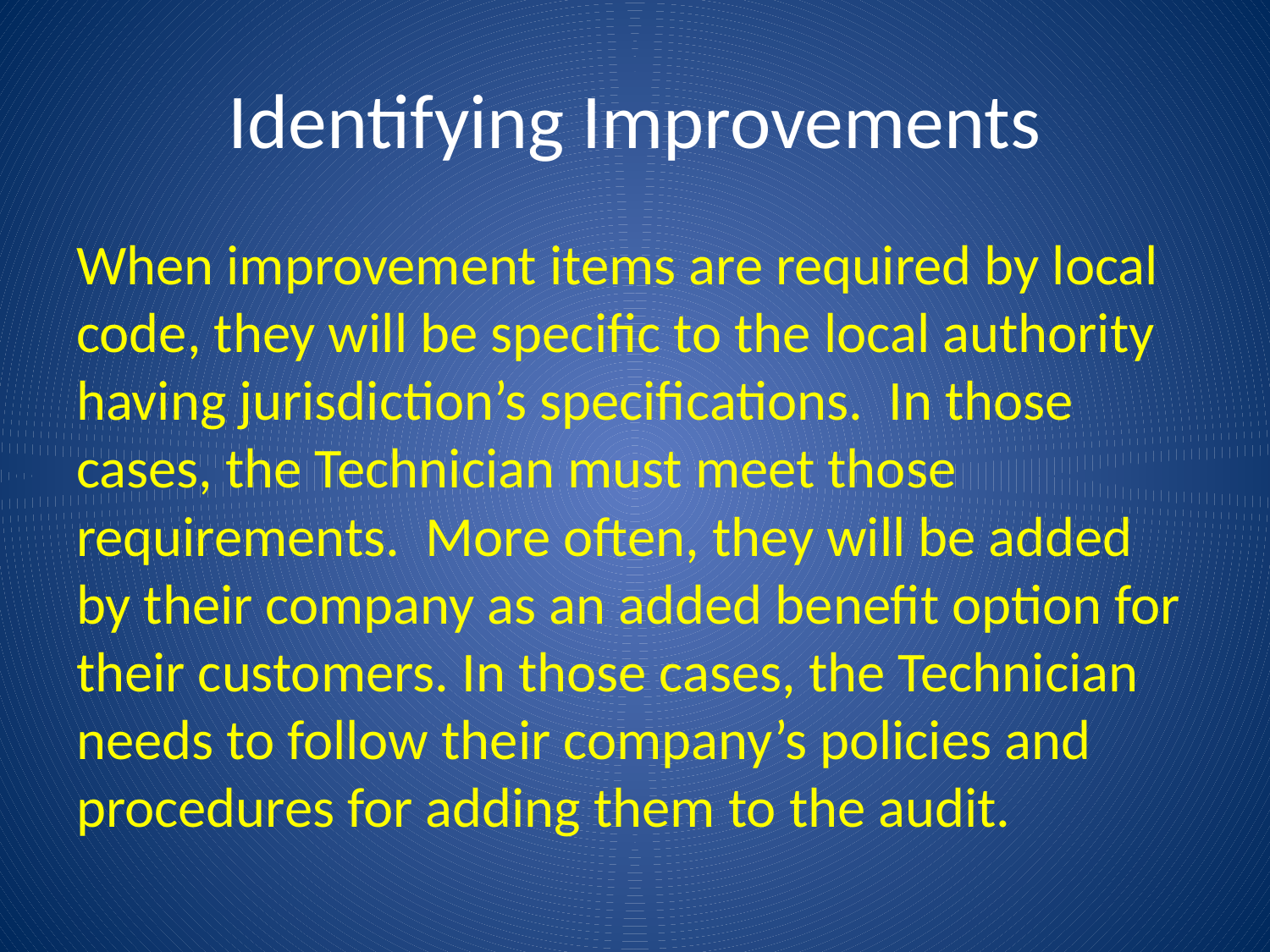

# Identifying Improvements
When improvement items are required by local code, they will be specific to the local authority having jurisdiction’s specifications.  In those cases, the Technician must meet those requirements.  More often, they will be added by their company as an added benefit option for their customers. In those cases, the Technician needs to follow their company’s policies and procedures for adding them to the audit.